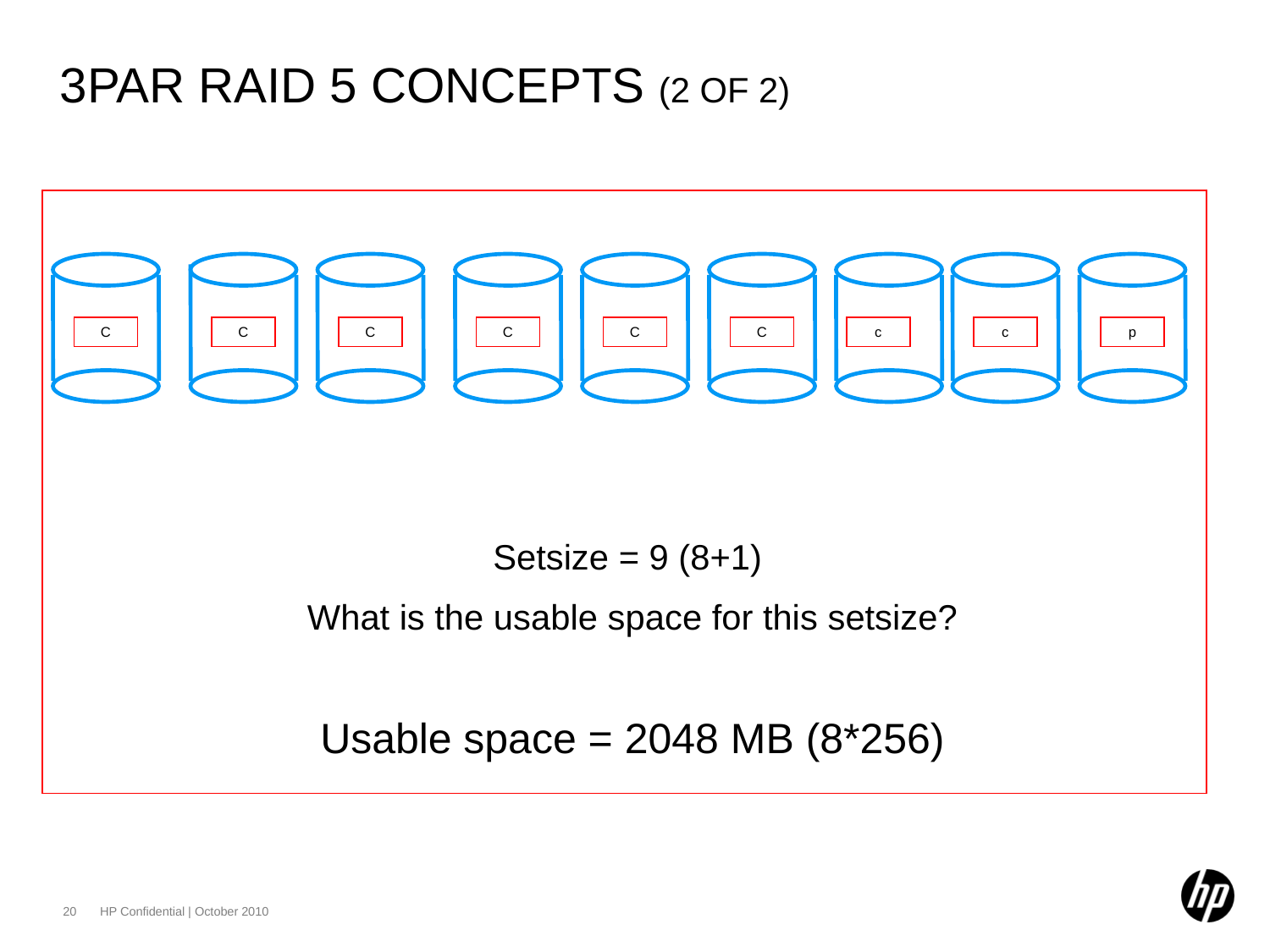

# 3PAR RAID 5 Concepts (2 of 2)

C
C
C
C
C
C
c
c
p

Setsize = 9 (8+1)
What is the usable space for this setsize?

Usable space = 2048 MB (8*256)